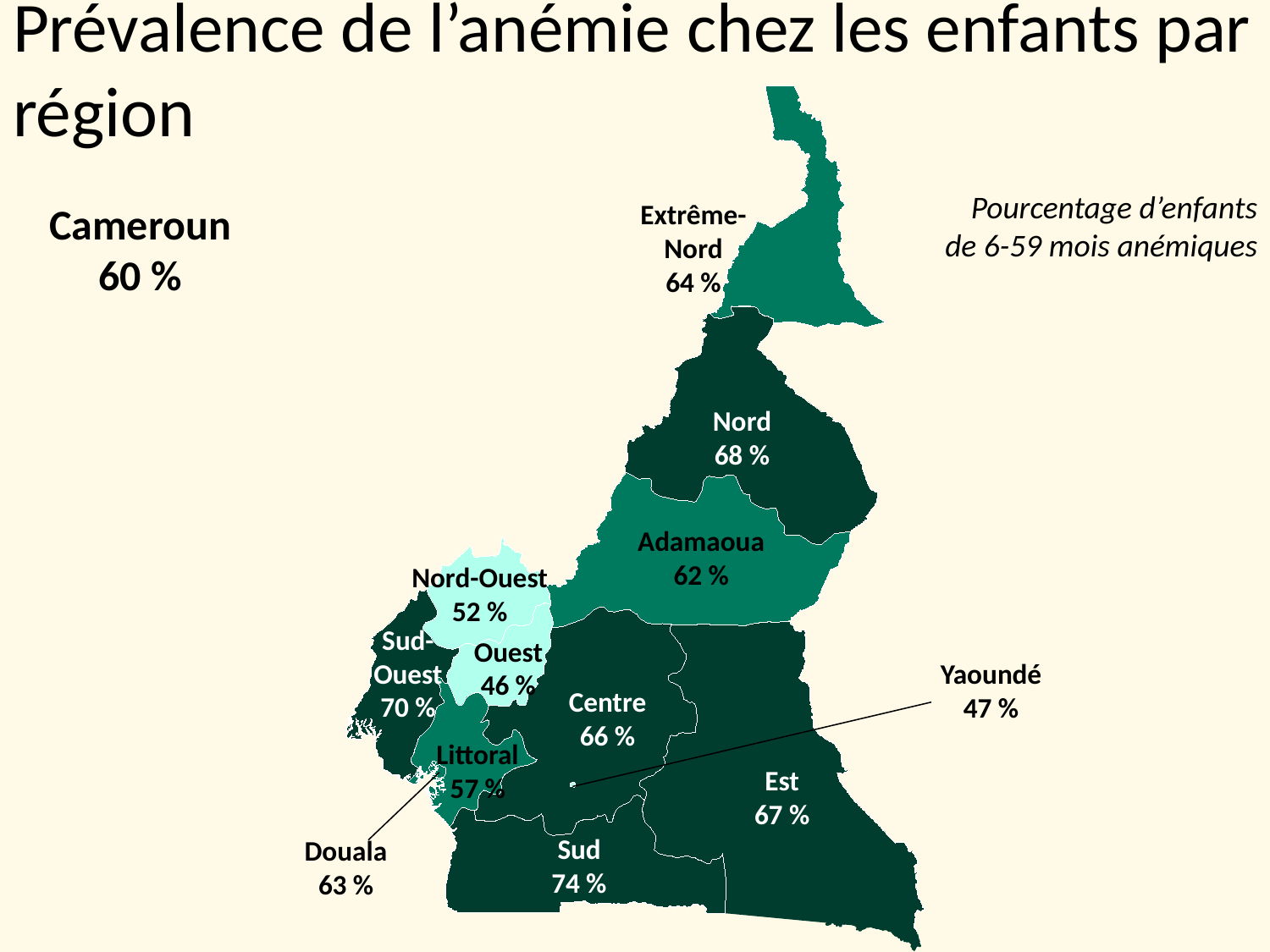

# Prévalence de l’anémie chez les enfants par région

Pourcentage d’enfants de 6-59 mois anémiques

Extrême-
Nord
64 %
Cameroun
60 %
Nord
68 %
Adamaoua
62 %
Nord-Ouest
52 %
Sud-
Ouest
70 %
Ouest
46 %
Yaoundé
47 %
Centre
66 %
Littoral
57 %
Est
67 %
Sud
74 %
Douala
63 %